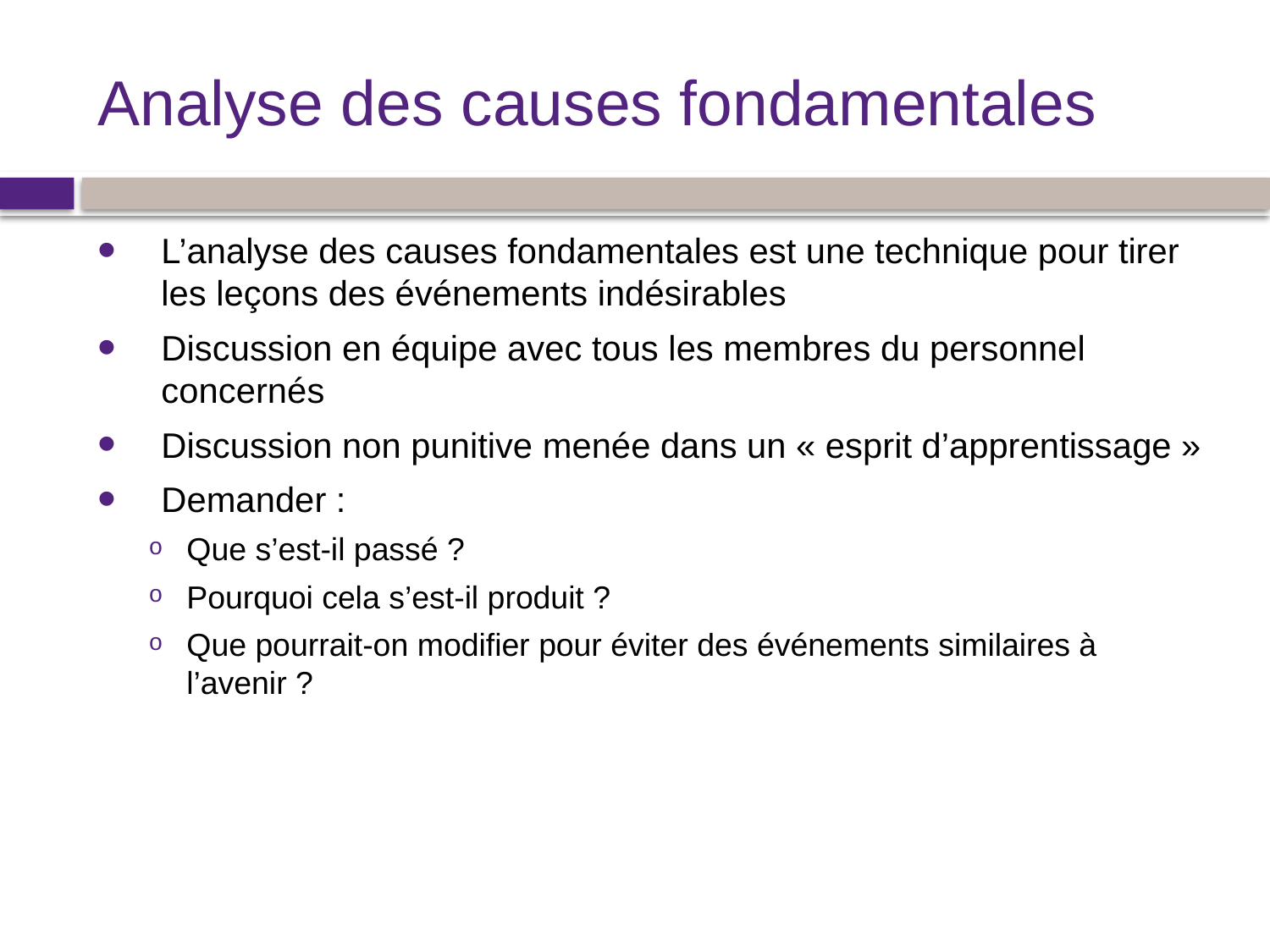

# Analyse des causes fondamentales
L’analyse des causes fondamentales est une technique pour tirer les leçons des événements indésirables
Discussion en équipe avec tous les membres du personnel concernés
Discussion non punitive menée dans un « esprit d’apprentissage »
Demander :
Que s’est-il passé ?
Pourquoi cela s’est-il produit ?
Que pourrait-on modifier pour éviter des événements similaires à l’avenir ?